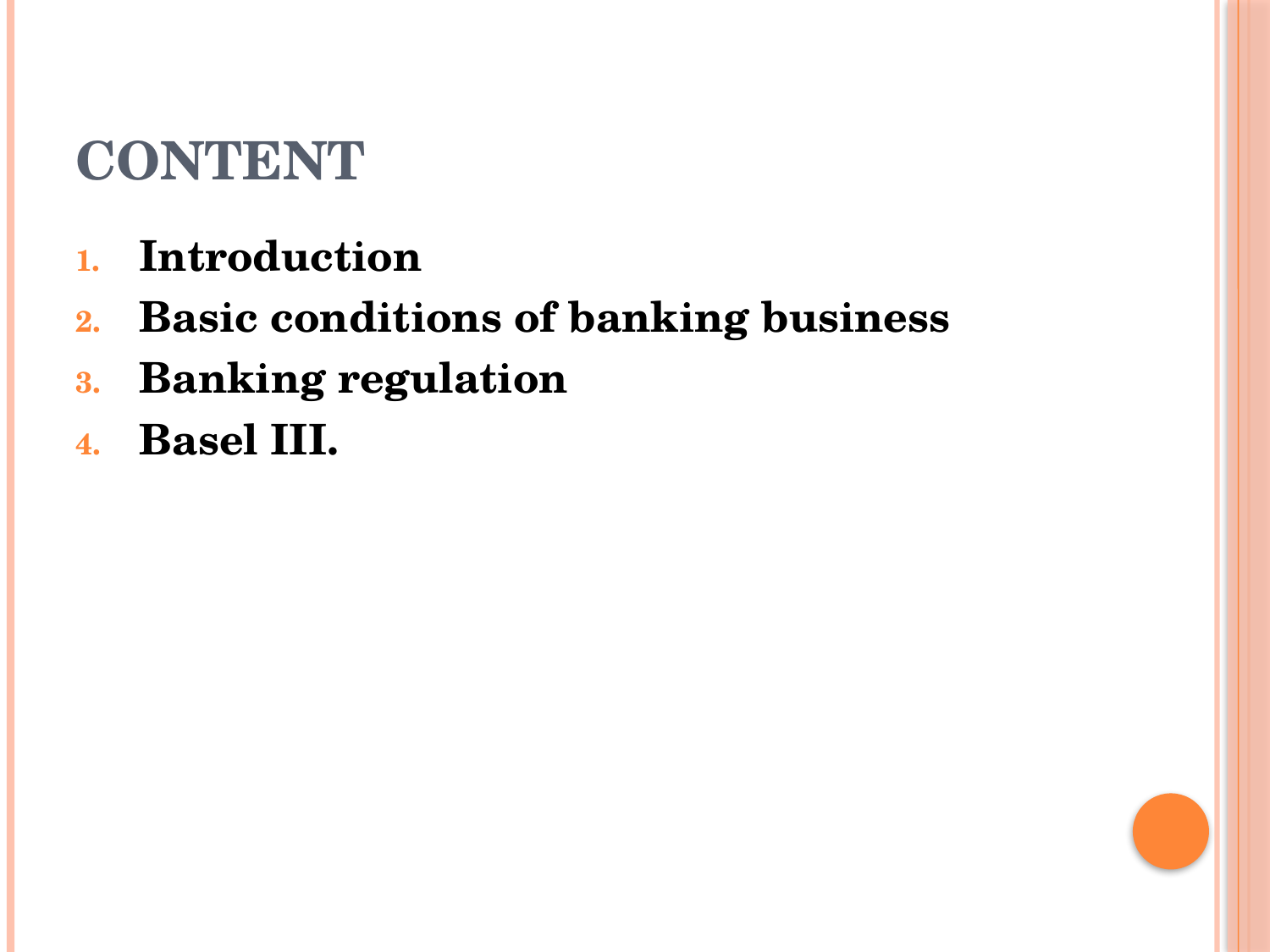

# Content
Introduction
Basic conditions of banking business
Banking regulation
Basel III.